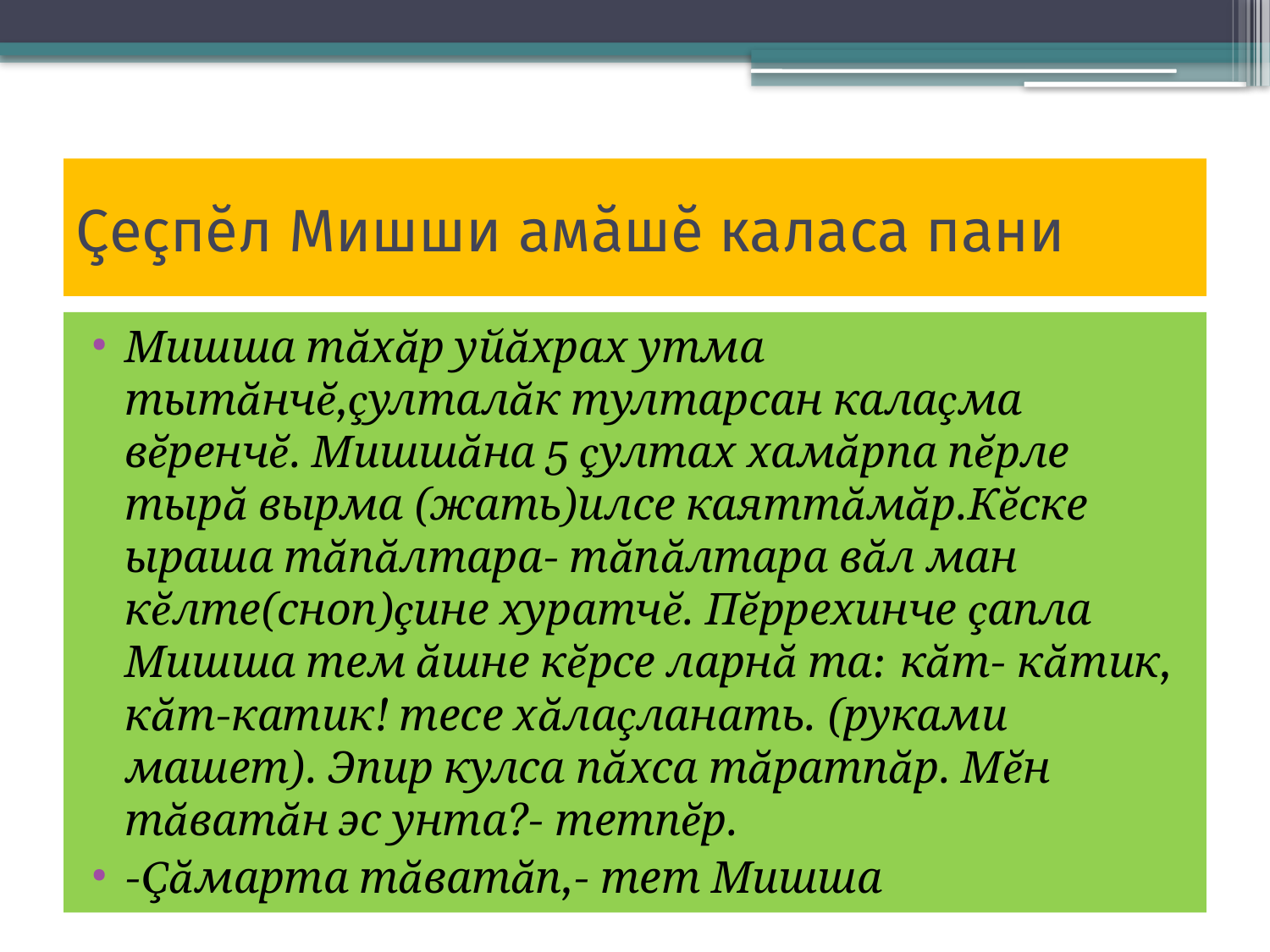

# Çеçпĕл Мишши амăшĕ каласа пани
Мишша тăхăр уйăхрах утма тытăнчĕ,çулталăк тултарсан калаçма вĕренчĕ. Мишшăна 5 çултах хамăрпа пĕрле тырă вырма (жать)илсе каяттăмăр.Кĕске ыраша тăпăлтара- тăпăлтара вăл ман кĕлте(сноп)çине хуратчĕ. Пĕррехинче çапла Мишша тем ăшне кĕрсе ларнă та: кăт- кăтик, кăт-катик! тесе хăлаçланать. (руками машет). Эпир кулса пăхса тăратпăр. Мĕн тăватăн эс унта?- тетпĕр.
-Çăмарта тăватăп,- тет Мишша